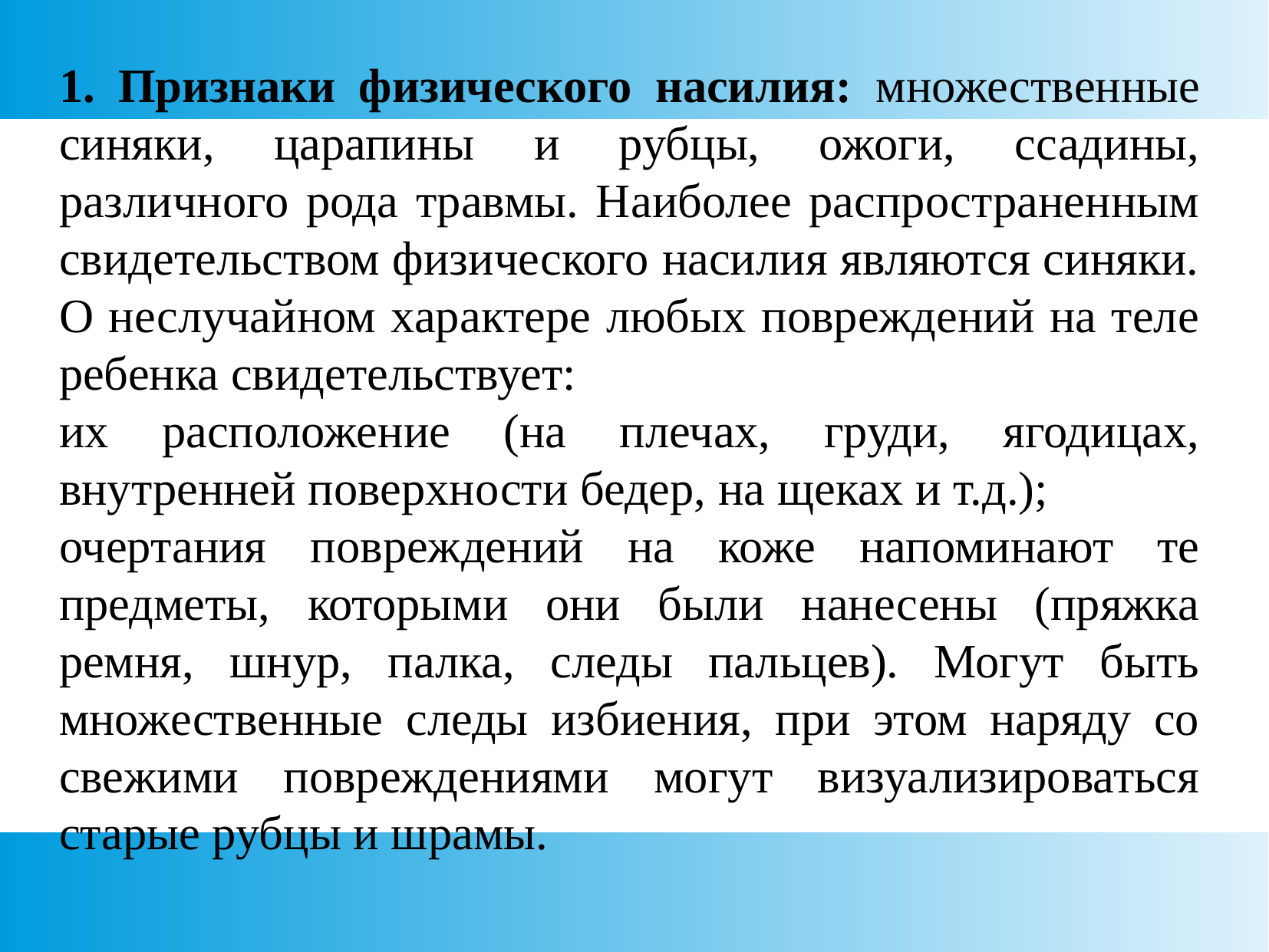

1. Признаки физического насилия: множественные синяки, царапины и рубцы, ожоги, ссадины, различного рода травмы. Наиболее распространенным свидетельством физического насилия являются синяки. О неслучайном характере любых повреждений на теле ребенка свидетельствует:
их расположение (на плечах, груди, ягодицах, внутренней поверхности бедер, на щеках и т.д.);
очертания повреждений на коже напоминают те предметы, которыми они были нанесены (пряжка ремня, шнур, палка, следы пальцев). Могут быть множественные следы избиения, при этом наряду со свежими повреждениями могут визуализироваться старые рубцы и шрамы.